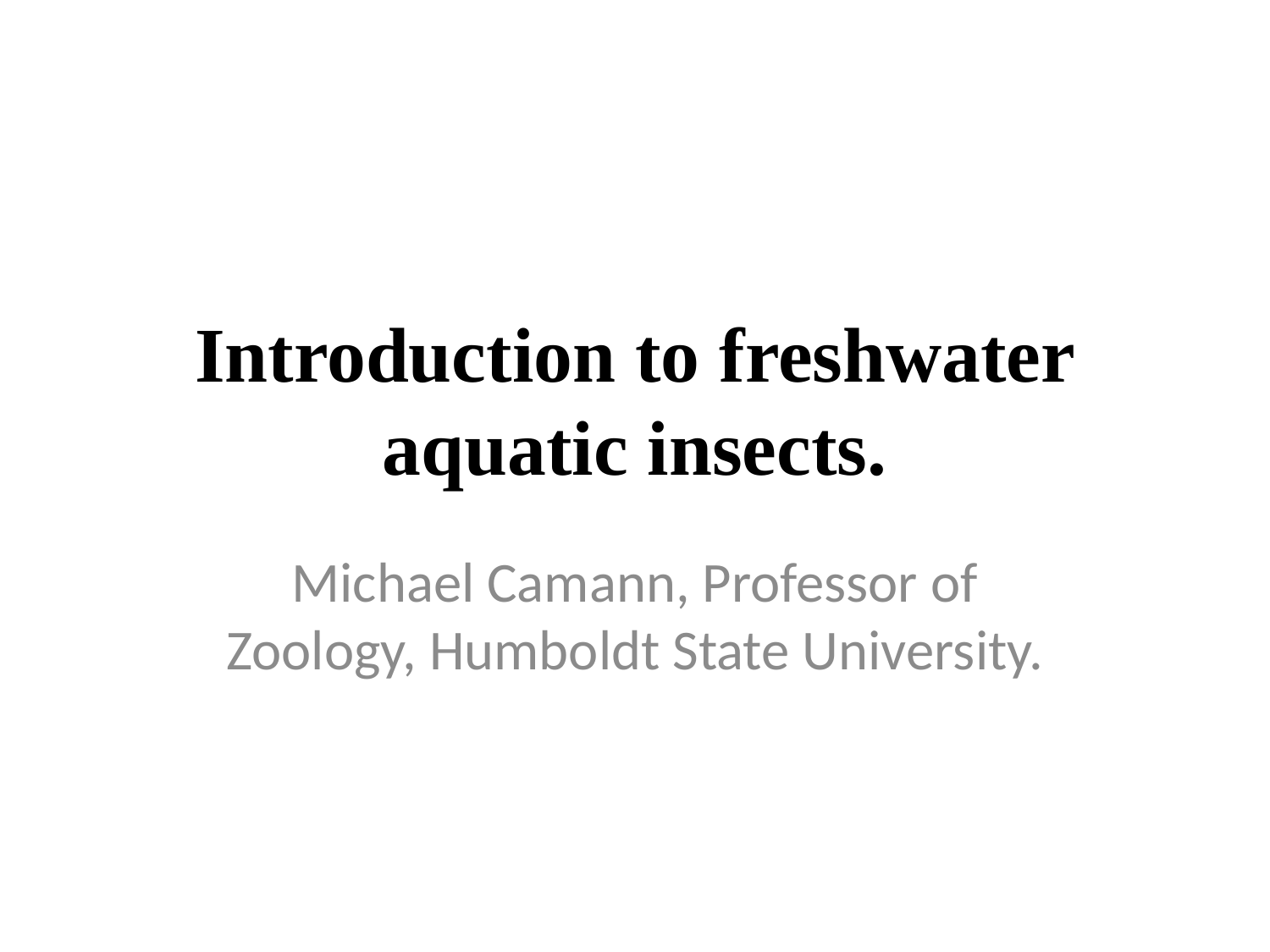

# Introduction to freshwater aquatic insects.
Michael Camann, Professor of Zoology, Humboldt State University.